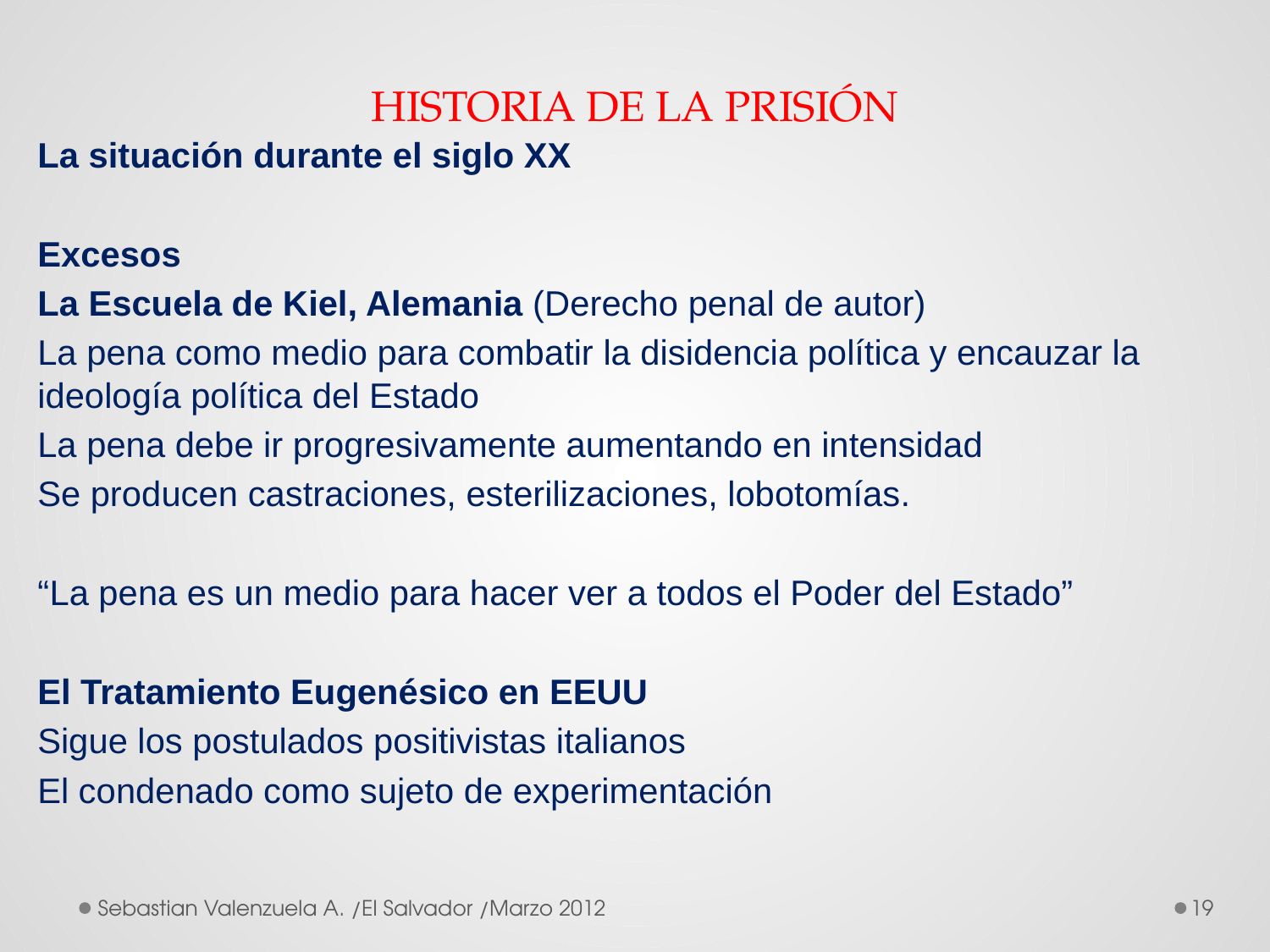

# HISTORIA DE LA PRISIÓN
La situación durante el siglo XX

Excesos
La Escuela de Kiel, Alemania (Derecho penal de autor)
La pena como medio para combatir la disidencia política y encauzar la ideología política del Estado
La pena debe ir progresivamente aumentando en intensidad
Se producen castraciones, esterilizaciones, lobotomías.

“La pena es un medio para hacer ver a todos el Poder del Estado”

El Tratamiento Eugenésico en EEUU
Sigue los postulados positivistas italianos
El condenado como sujeto de experimentación
Sebastian Valenzuela A. /El Salvador /Marzo 2012
19